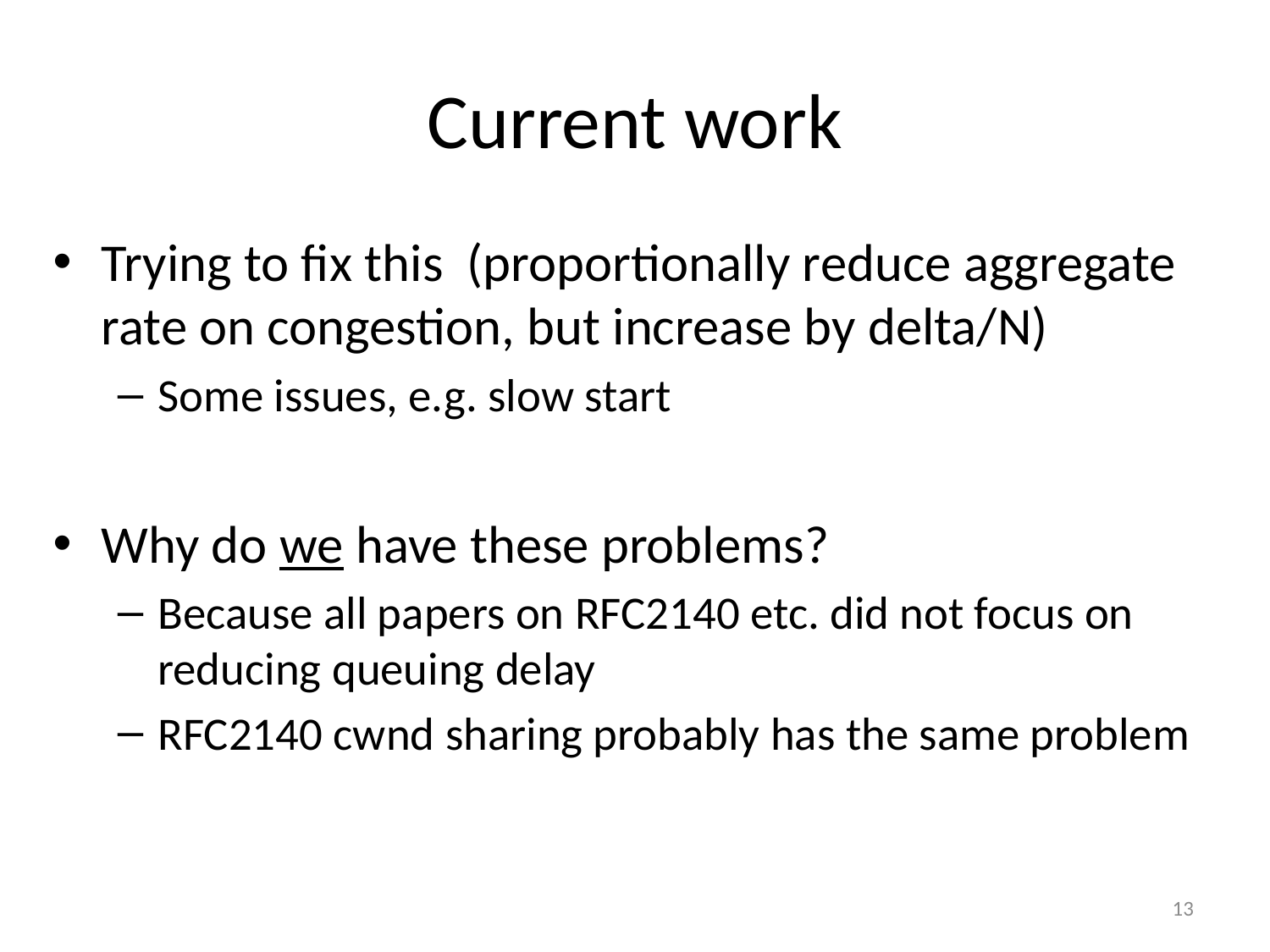

# Current work
Trying to fix this  (proportionally reduce aggregate rate on congestion, but increase by delta/N)
Some issues, e.g. slow start

Why do we have these problems?
Because all papers on RFC2140 etc. did not focus on reducing queuing delay
RFC2140 cwnd sharing probably has the same problem
13